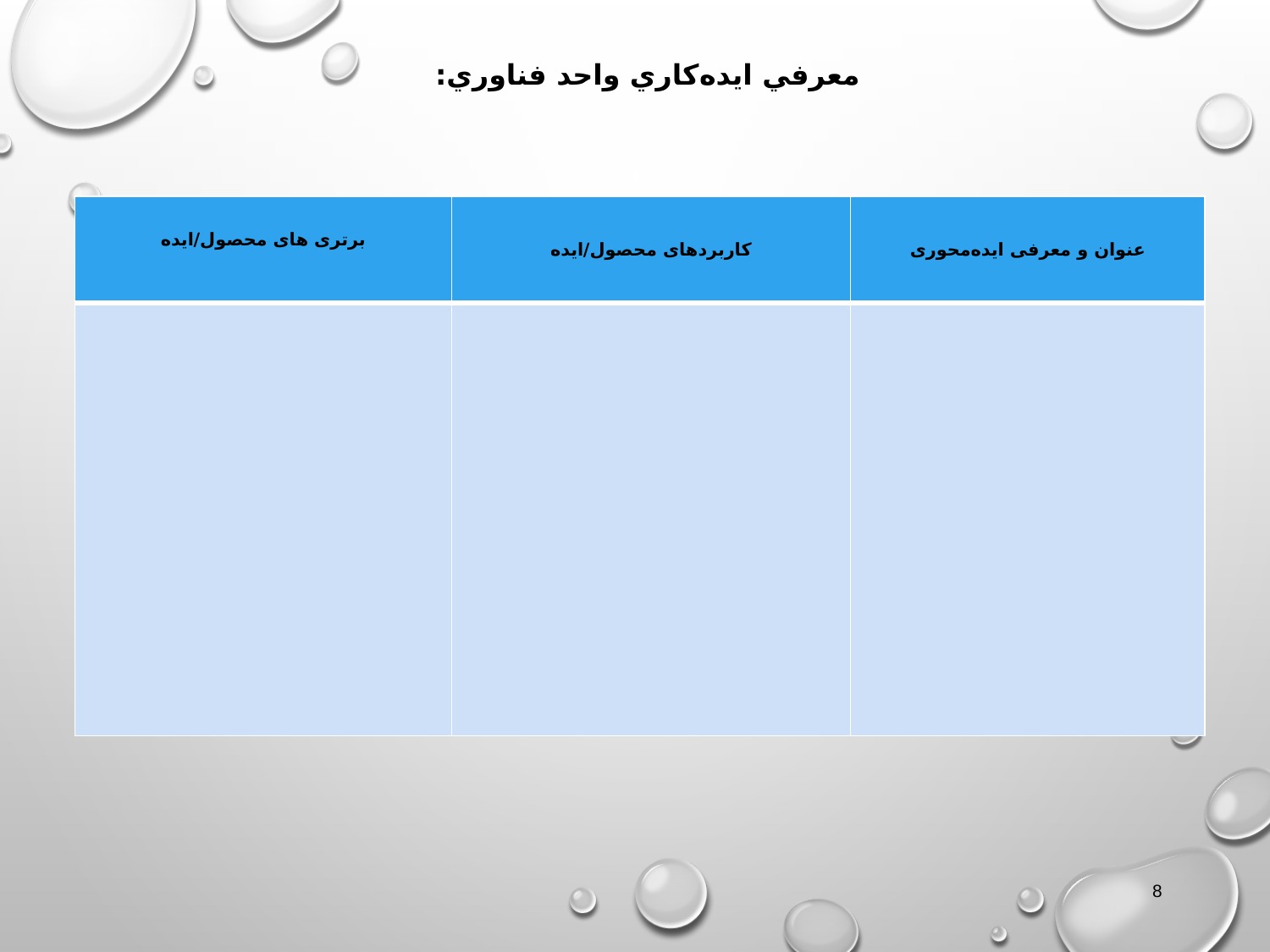

# معرفي ايده‌كاري واحد فناوري:
| برتری های محصول/ایده | کاربردهای محصول/ایده | عنوان و معرفی ایده‌محوری |
| --- | --- | --- |
|  |  |  |
:
8